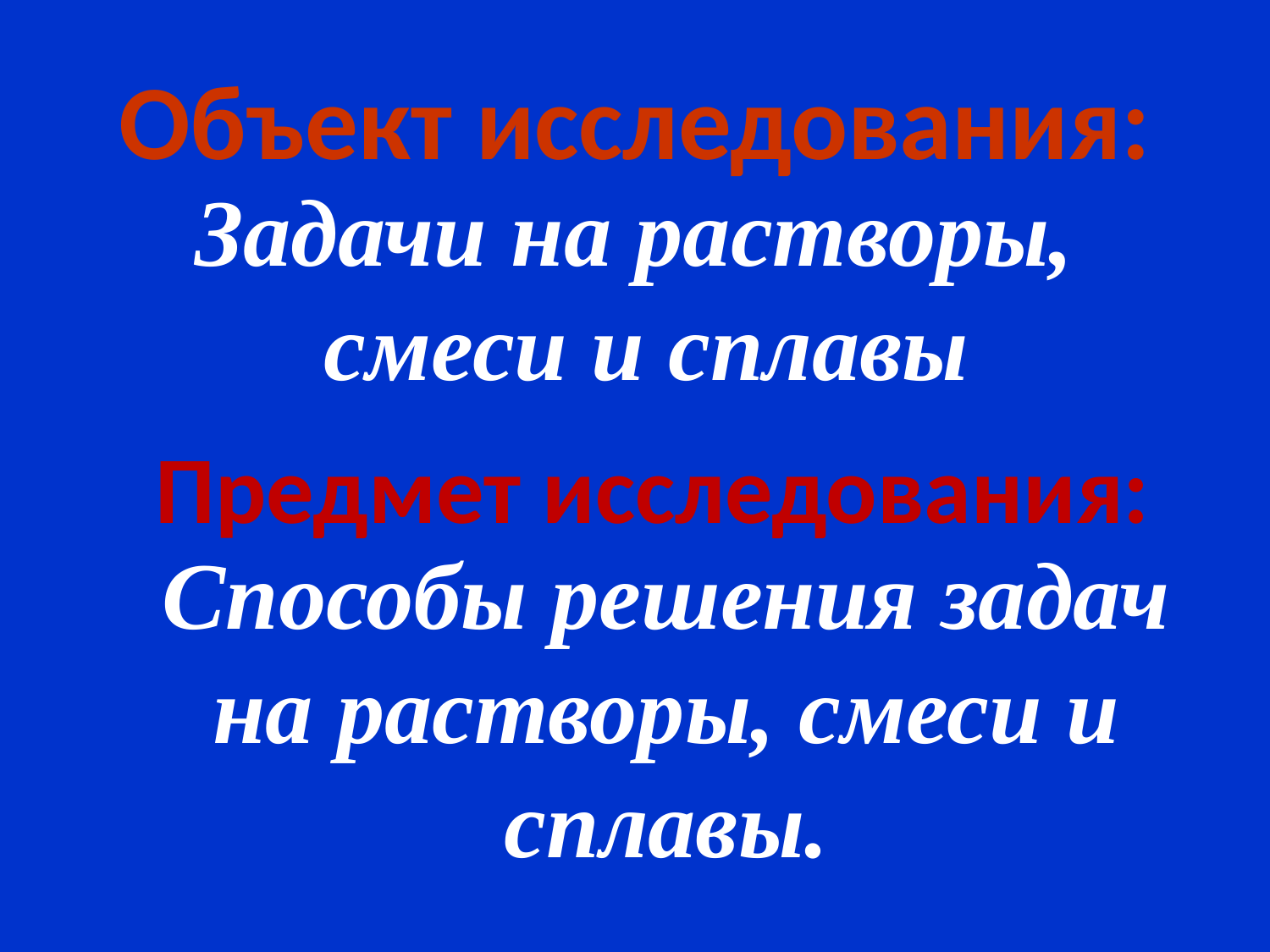

# Объект исследования:
Задачи на растворы,
смеси и сплавы

Предмет исследования:
Способы решения задач на растворы, смеси и сплавы.